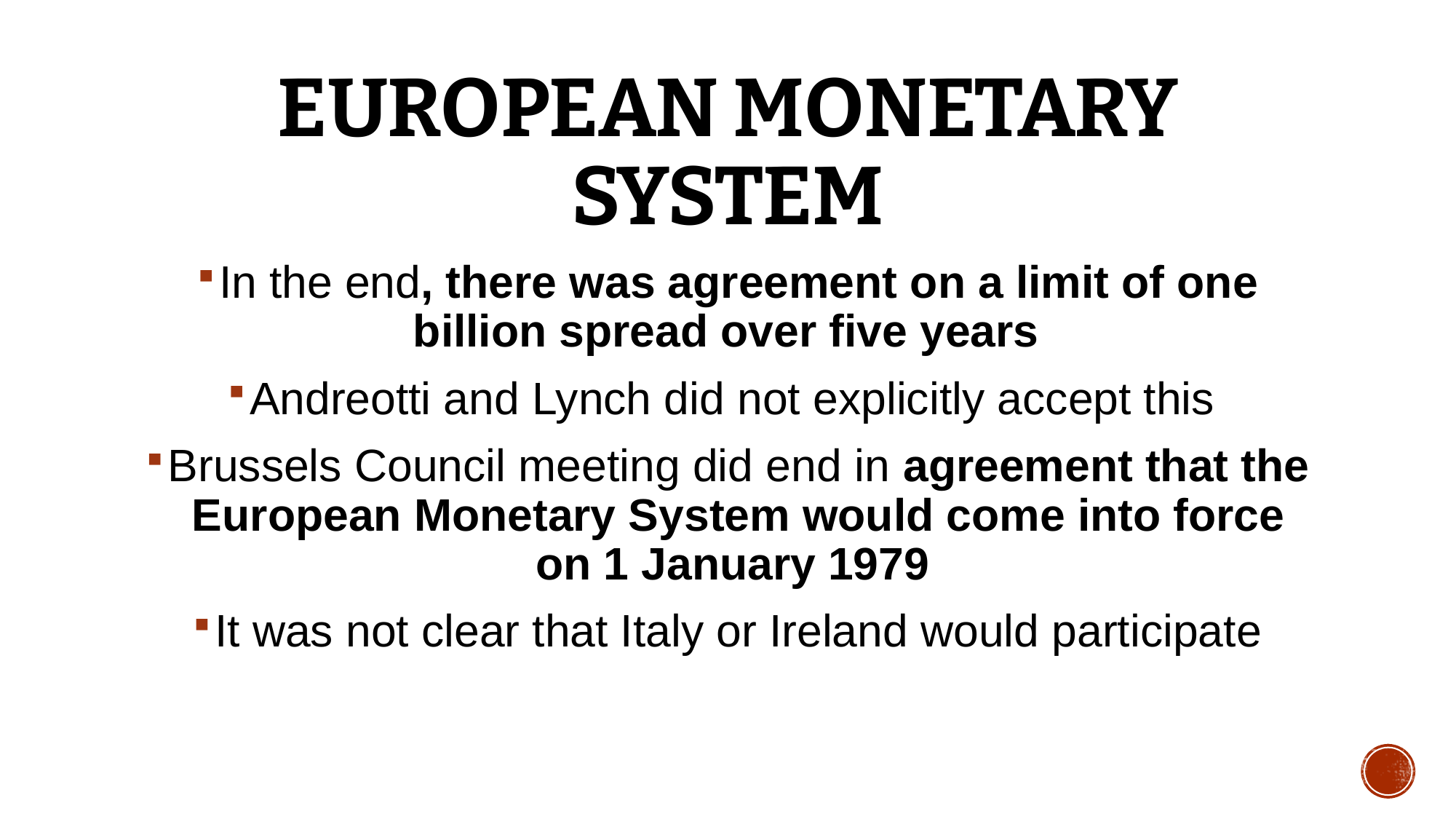

# EUROPEAN MONETARY SYSTEM
In the end, there was agreement on a limit of one billion spread over five years
Andreotti and Lynch did not explicitly accept this
Brussels Council meeting did end in agreement that the European Monetary System would come into force on 1 January 1979
It was not clear that Italy or Ireland would participate